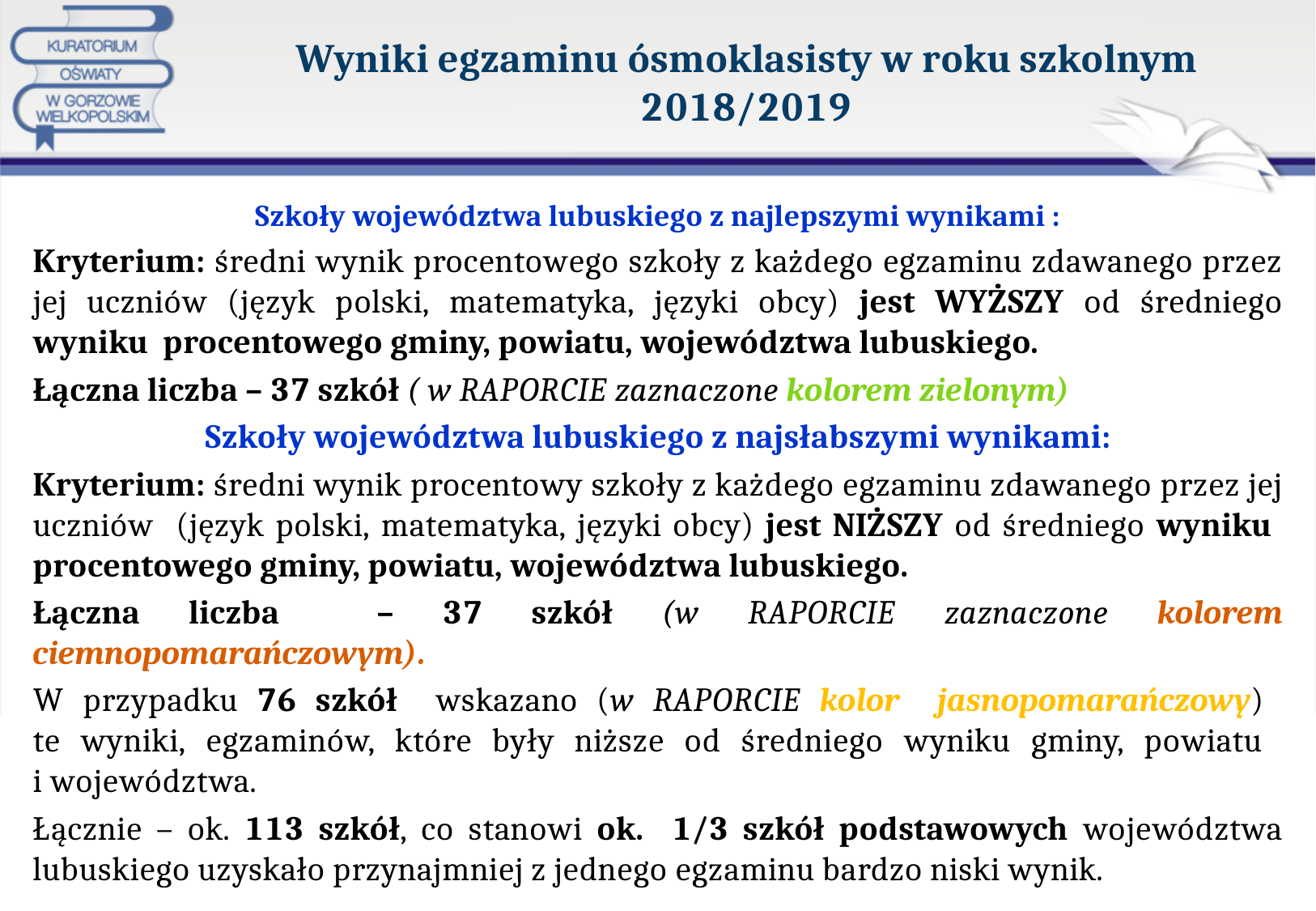

# Wyniki egzaminu ósmoklasisty w roku szkolnym 2018/2019
Szkoły województwa lubuskiego z najlepszymi wynikami :
Kryterium: średni wynik procentowego szkoły z każdego egzaminu zdawanego przez jej uczniów (język polski, matematyka, języki obcy) jest WYŻSZY od średniego wyniku  procentowego gminy, powiatu, województwa lubuskiego.
Łączna liczba – 37 szkół ( w RAPORCIE zaznaczone kolorem zielonym)
Szkoły województwa lubuskiego z najsłabszymi wynikami:
Kryterium: średni wynik procentowy szkoły z każdego egzaminu zdawanego przez jej uczniów  (język polski, matematyka, języki obcy) jest NIŻSZY od średniego wyniku  procentowego gminy, powiatu, województwa lubuskiego.
Łączna liczba  – 37 szkół (w RAPORCIE zaznaczone kolorem ciemnopomarańczowym).
W przypadku 76 szkół  wskazano (w RAPORCIE kolor  jasnopomarańczowy)
te wyniki, egzaminów, które były niższe od średniego wyniku gminy, powiatu
i województwa.
Łącznie – ok. 113 szkół, co stanowi ok.  1/3 szkół podstawowych województwa lubuskiego uzyskało przynajmniej z jednego egzaminu bardzo niski wynik.